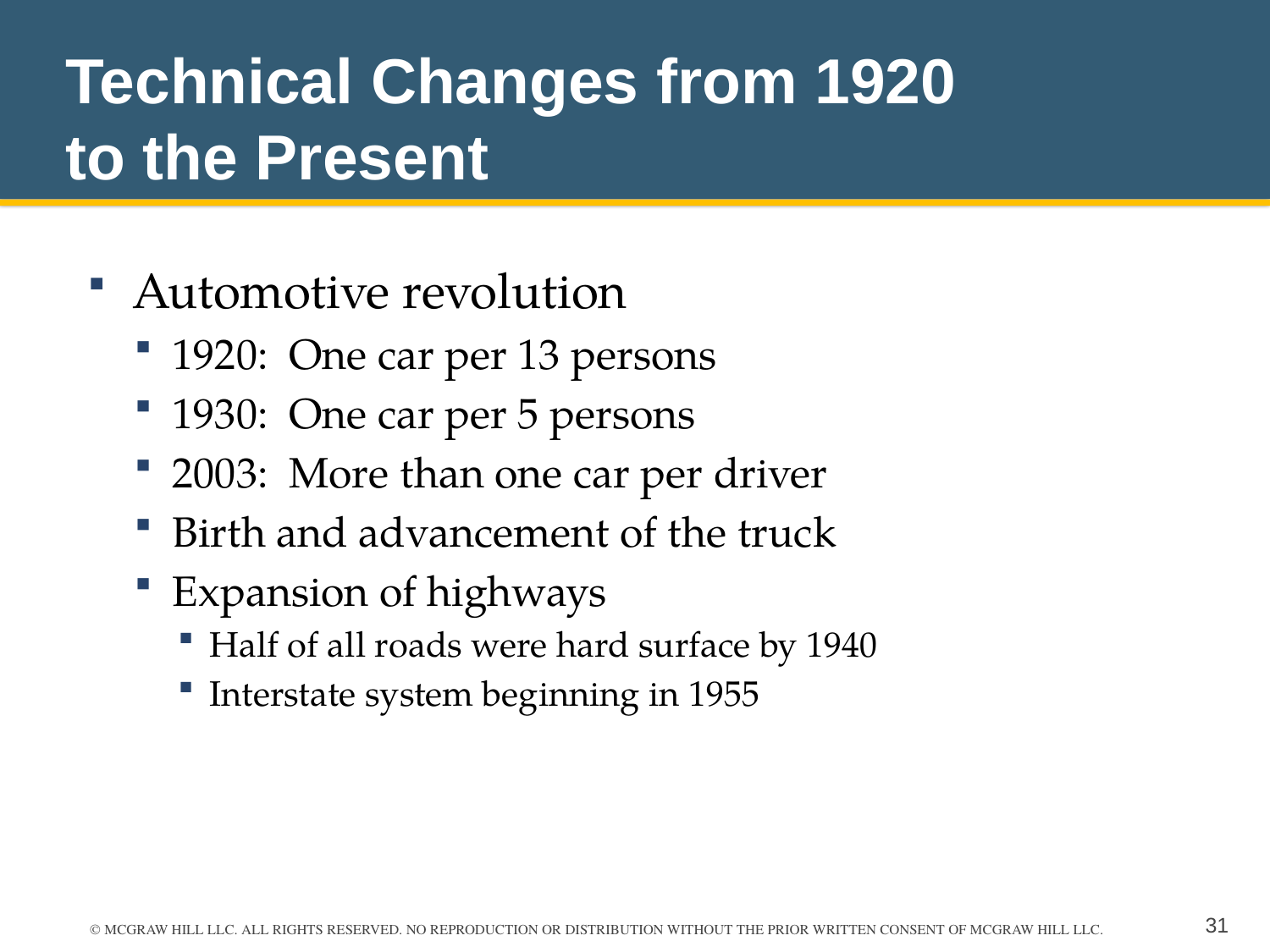

# Technical Changes from 1920 to the Present
Automotive revolution
1920:  One car per 13 persons
1930:  One car per 5 persons
2003:  More than one car per driver
Birth and advancement of the truck
Expansion of highways
Half of all roads were hard surface by 1940
Interstate system beginning in 1955

© MCGRAW HILL LLC. ALL RIGHTS RESERVED. NO REPRODUCTION OR DISTRIBUTION WITHOUT THE PRIOR WRITTEN CONSENT OF MCGRAW HILL LLC.
31